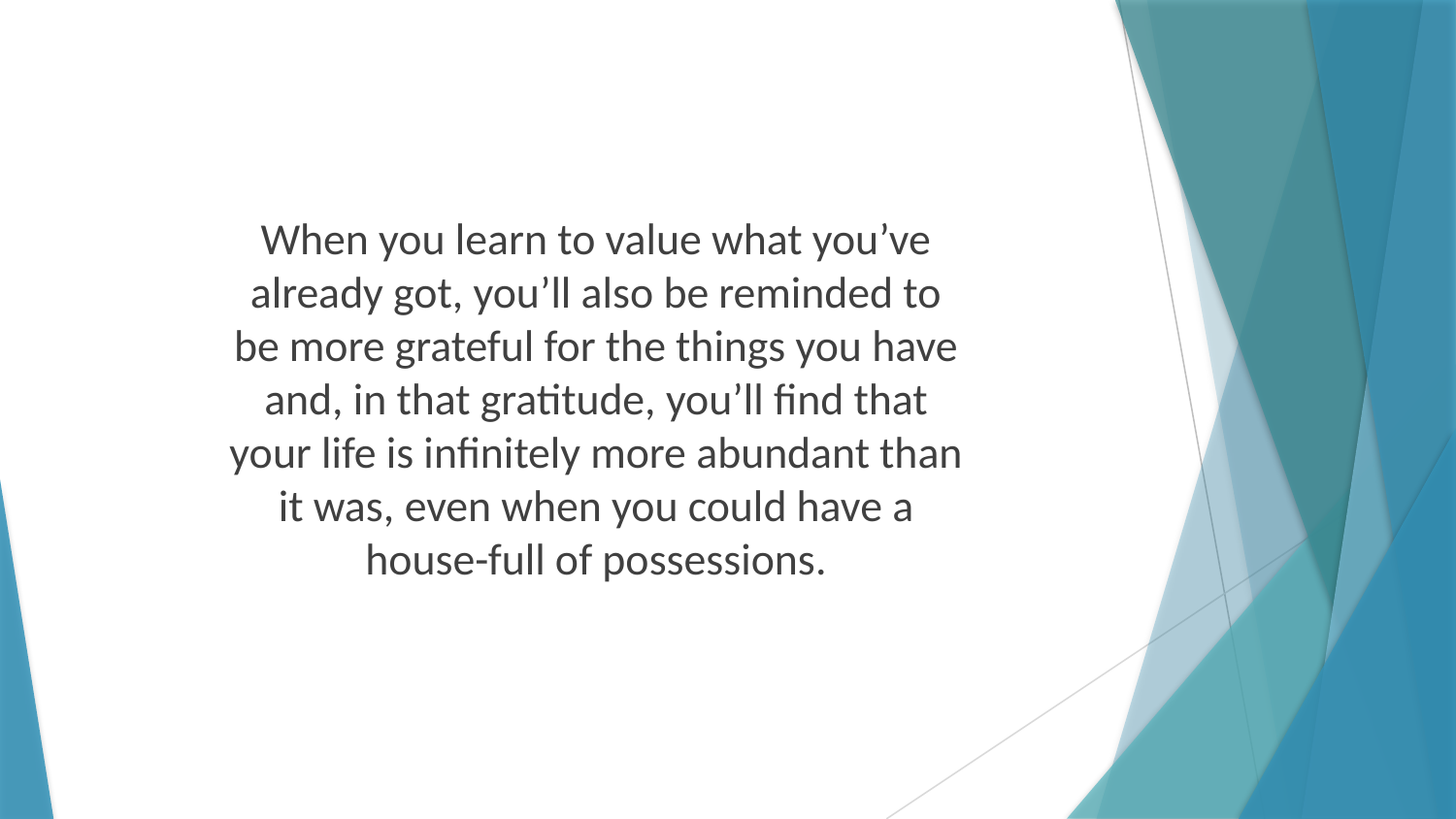

When you learn to value what you’ve already got, you’ll also be reminded to be more grateful for the things you have and, in that gratitude, you’ll find that your life is infinitely more abundant than it was, even when you could have a house-full of possessions.